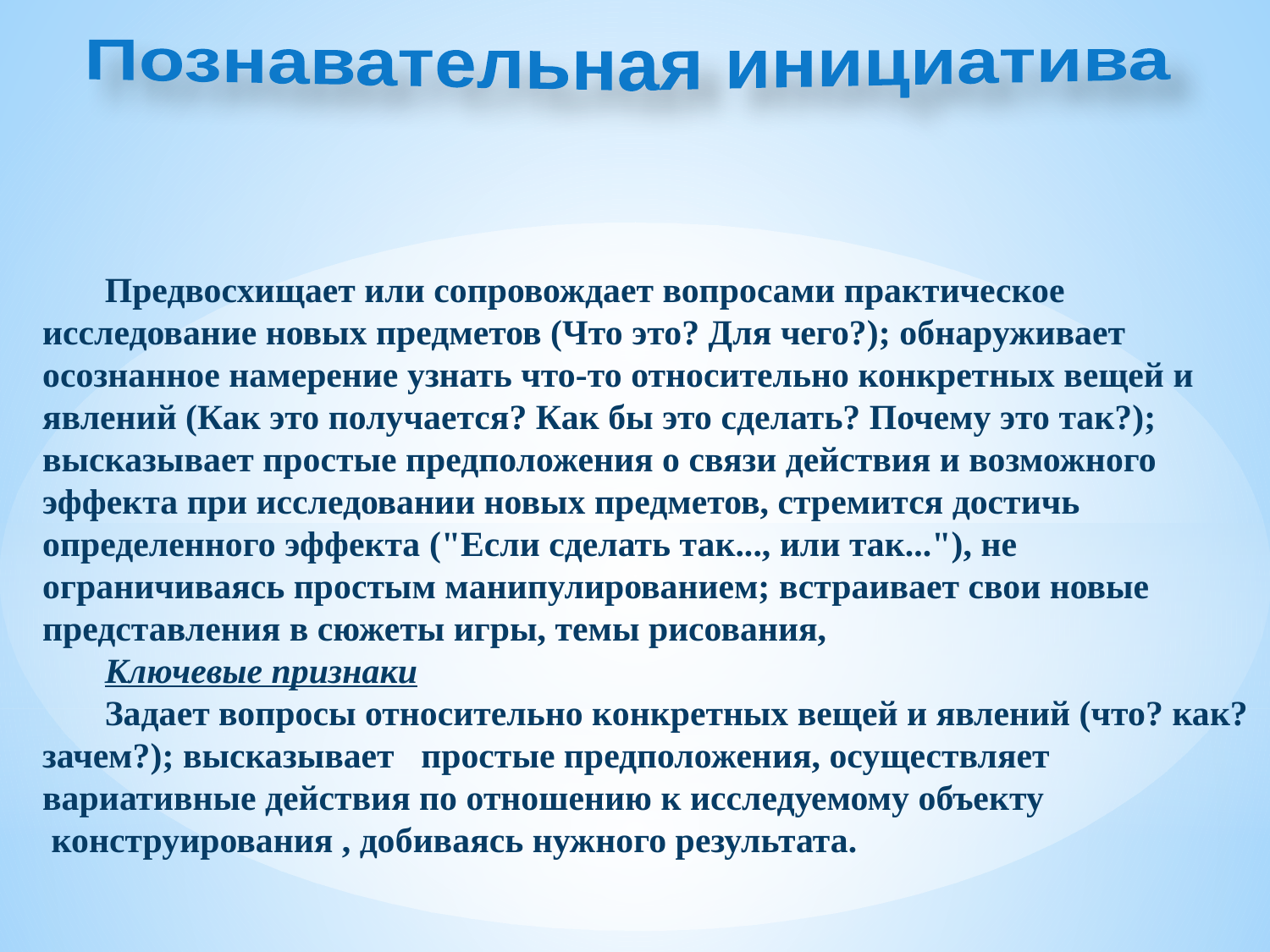

Познавательная инициатива
Предвосхищает или сопровождает вопросами практическое исследование новых предметов (Что это? Для чего?); обнаруживает осознанное намерение узнать что-то относительно конкретных вещей и явлений (Как это получается? Как бы это сделать? Почему это так?); высказывает простые предположения о связи действия и возможного эффекта при исследовании новых предметов, стремится достичь определенного эффекта ("Если сделать так..., или так..."), не ограничиваясь простым манипулированием; встраивает свои новые представления в сюжеты игры, темы рисования,
Ключевые признаки
Задает вопросы относительно конкретных вещей и явлений (что? как? зачем?); высказывает   простые предположения, осуществляет вариативные действия по отношению к исследуемому объекту  конструирования , добиваясь нужного результата.